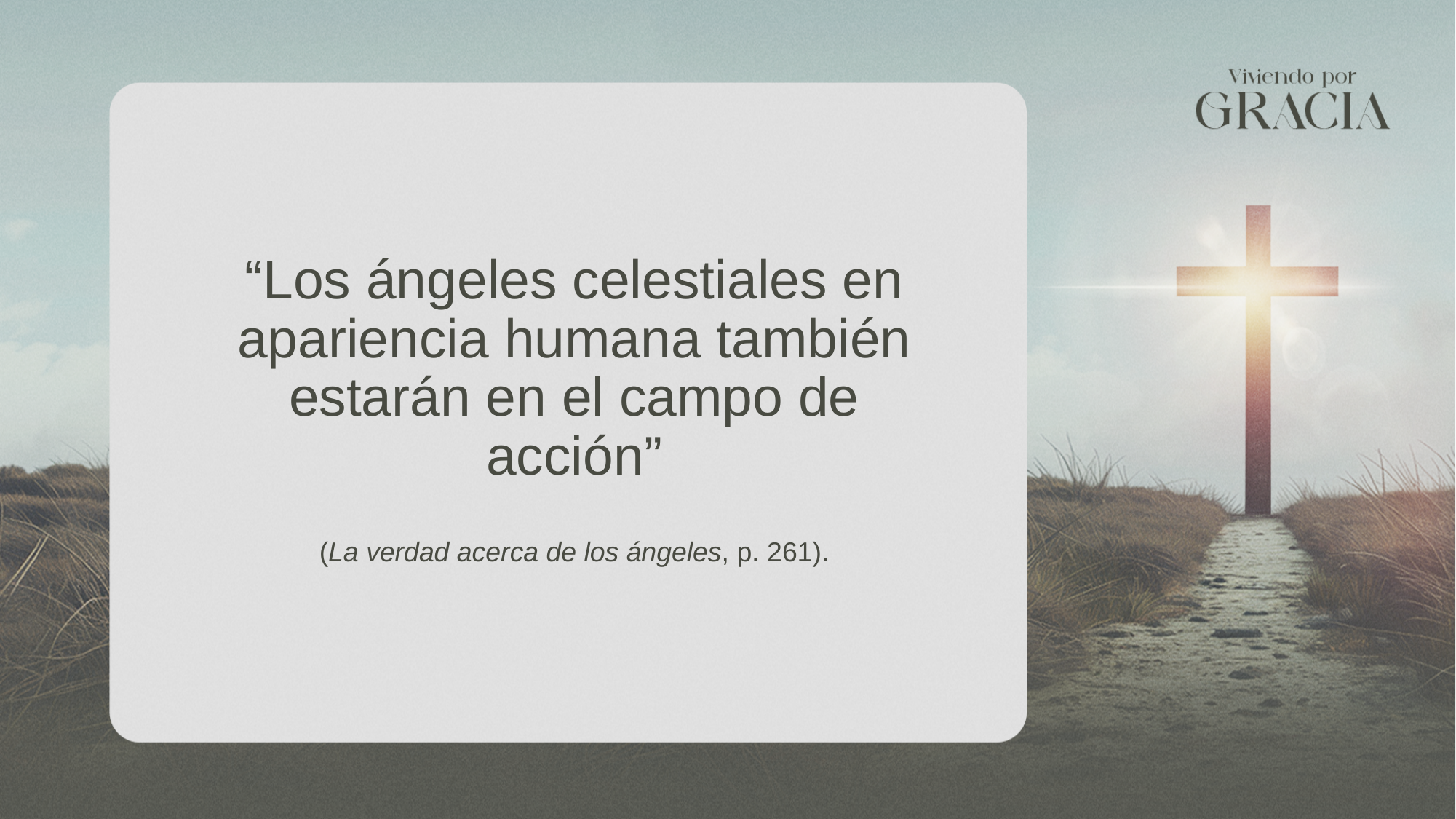

“Los ángeles celestiales en apariencia humana también estarán en el campo de acción”
(La verdad acerca de los ángeles, p. 261).